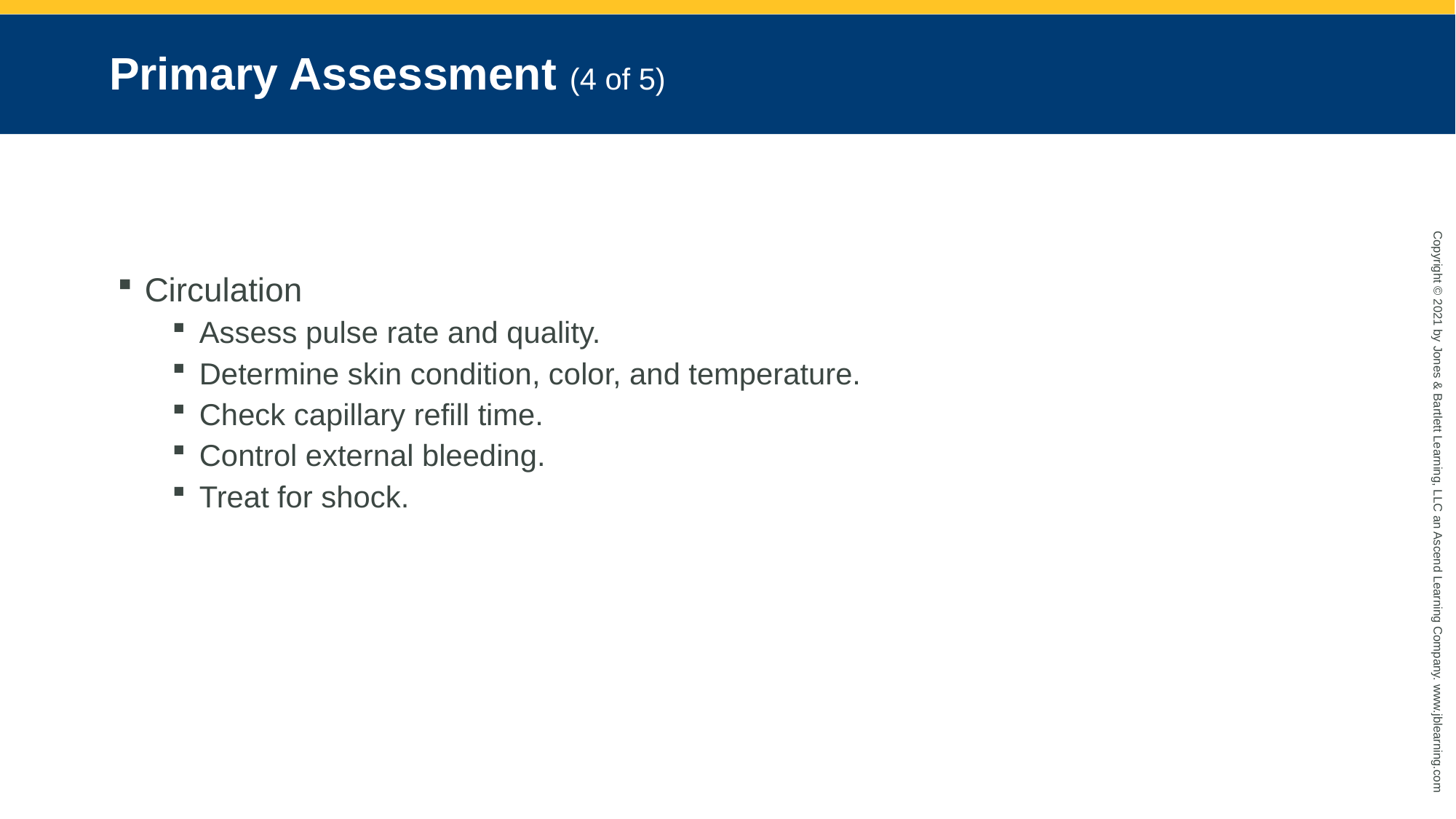

# Primary Assessment (4 of 5)
Circulation
Assess pulse rate and quality.
Determine skin condition, color, and temperature.
Check capillary refill time.
Control external bleeding.
Treat for shock.